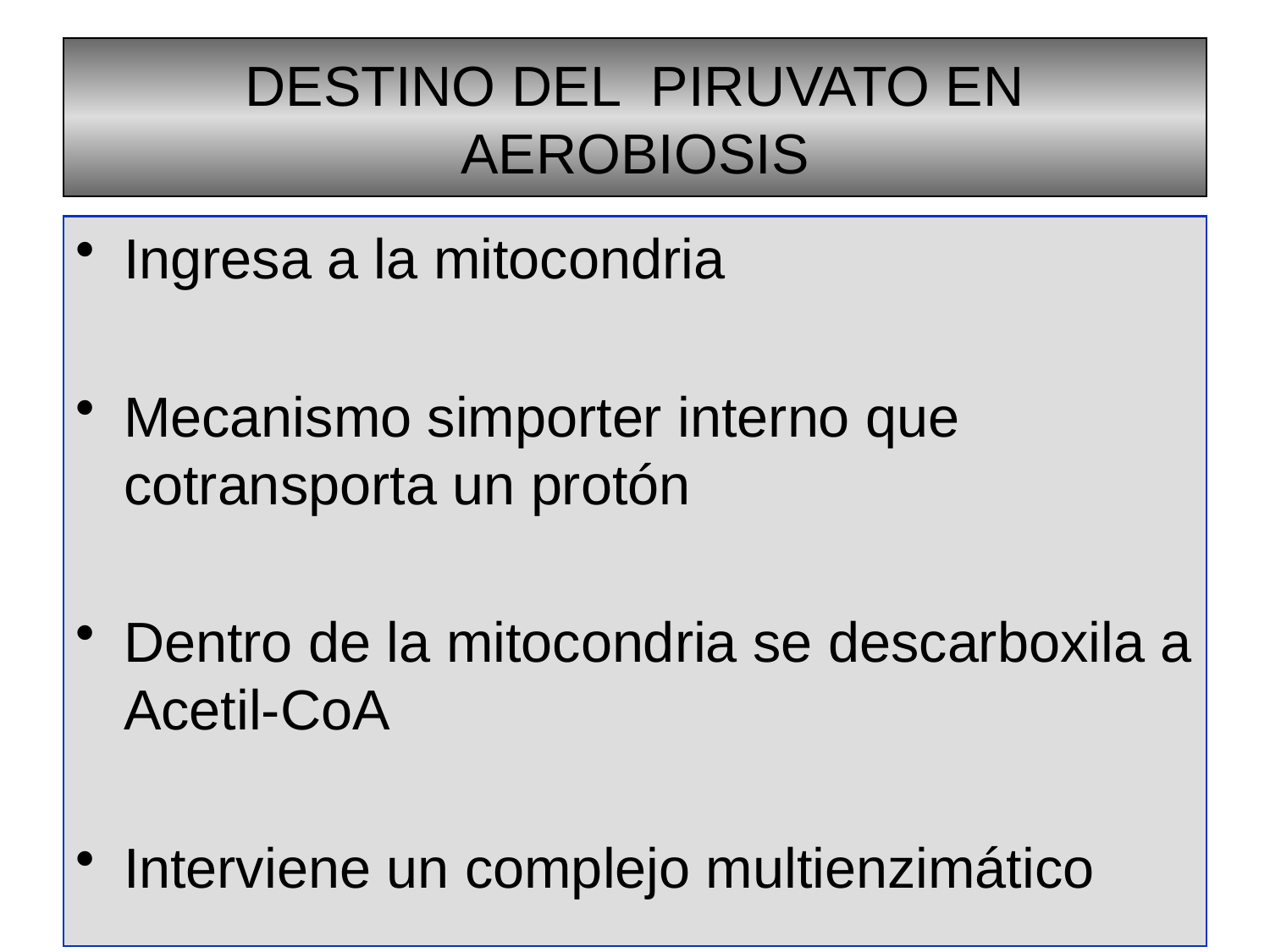

# DESTINO DEL  PIRUVATO EN AEROBIOSIS
Ingresa a la mitocondria

Mecanismo simporter interno que cotransporta un protón

Dentro de la mitocondria se descarboxila a Acetil-CoA

Interviene un complejo multienzimático